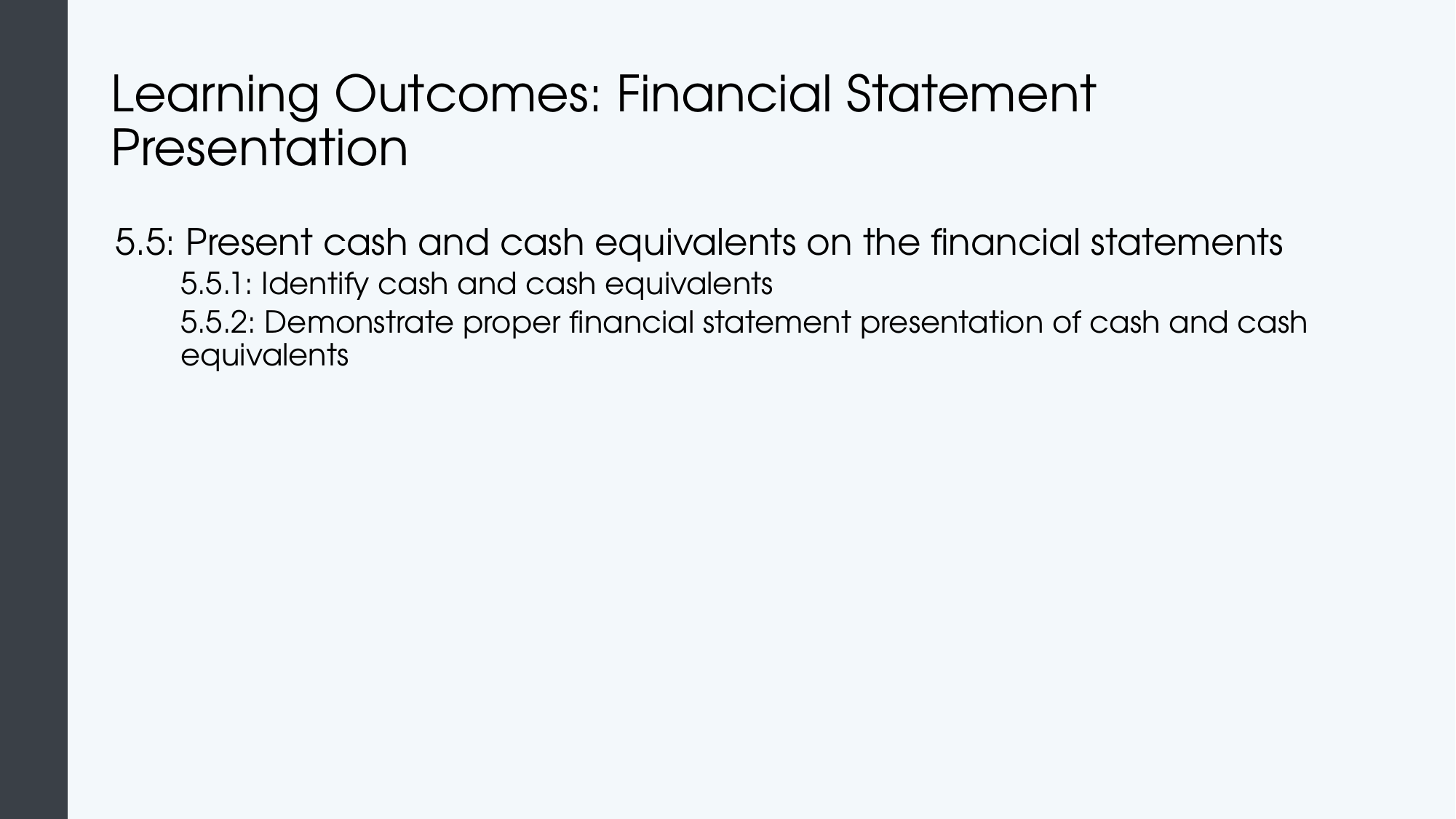

# Learning Outcomes: Financial Statement Presentation
5.5: Present cash and cash equivalents on the financial statements
5.5.1: Identify cash and cash equivalents
5.5.2: Demonstrate proper financial statement presentation of cash and cash equivalents